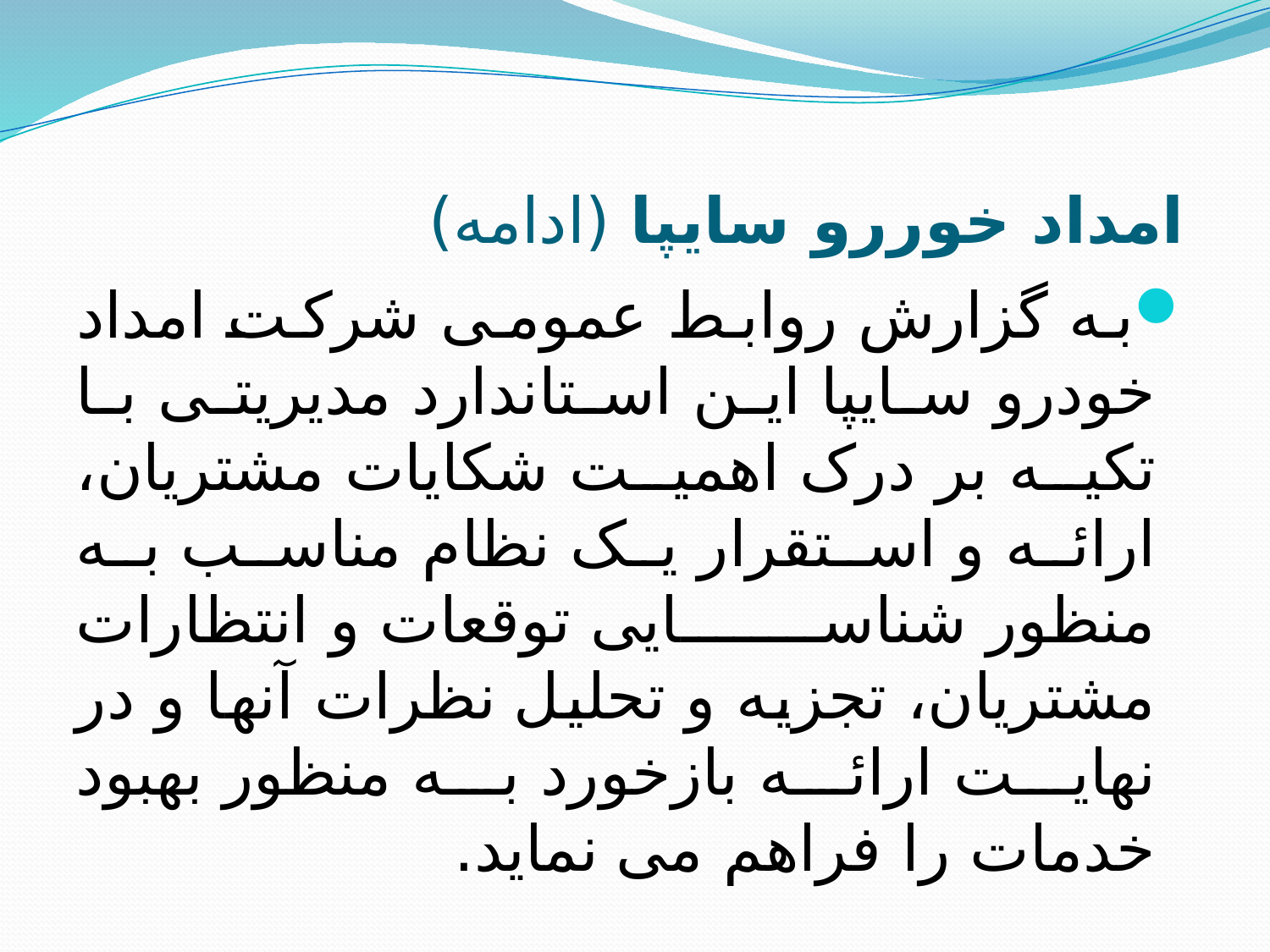

# امداد خوررو سایپا (ادامه)
به گزارش روابط عمومی شرکت امداد خودرو سایپا این استاندارد مدیریتی با تکیه بر درک اهمیت شکایات مشتریان، ارائه و استقرار یک نظام مناسب به منظور شناسایی توقعات و انتظارات مشتریان، تجزیه و تحلیل نظرات آنها و در نهایت ارائه بازخورد به منظور بهبود خدمات را فراهم می نماید.